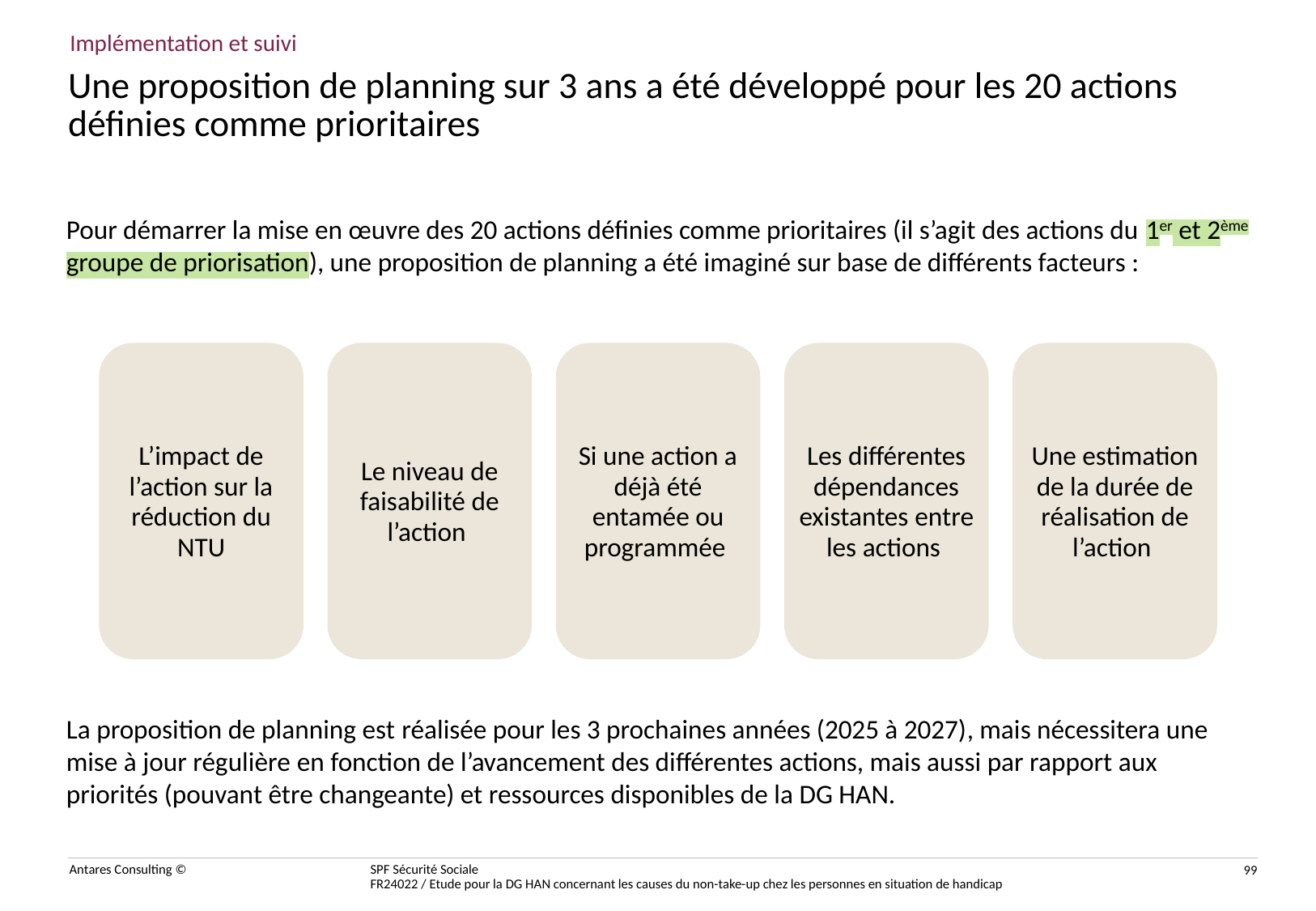

Implémentation et suivi
# Une proposition de planning sur 3 ans a été développé pour les 20 actions définies comme prioritaires
Pour démarrer la mise en œuvre des 20 actions définies comme prioritaires (il s’agit des actions du 1er et 2ème groupe de priorisation), une proposition de planning a été imaginé sur base de différents facteurs :

La proposition de planning est réalisée pour les 3 prochaines années (2025 à 2027), mais nécessitera une mise à jour régulière en fonction de l’avancement des différentes actions, mais aussi par rapport aux priorités (pouvant être changeante) et ressources disponibles de la DG HAN.
L’impact de l’action sur la réduction du NTU
Le niveau de faisabilité de l’action
Si une action a déjà été entamée ou programmée
Les différentes dépendances existantes entre les actions
Une estimation de la durée de réalisation de l’action